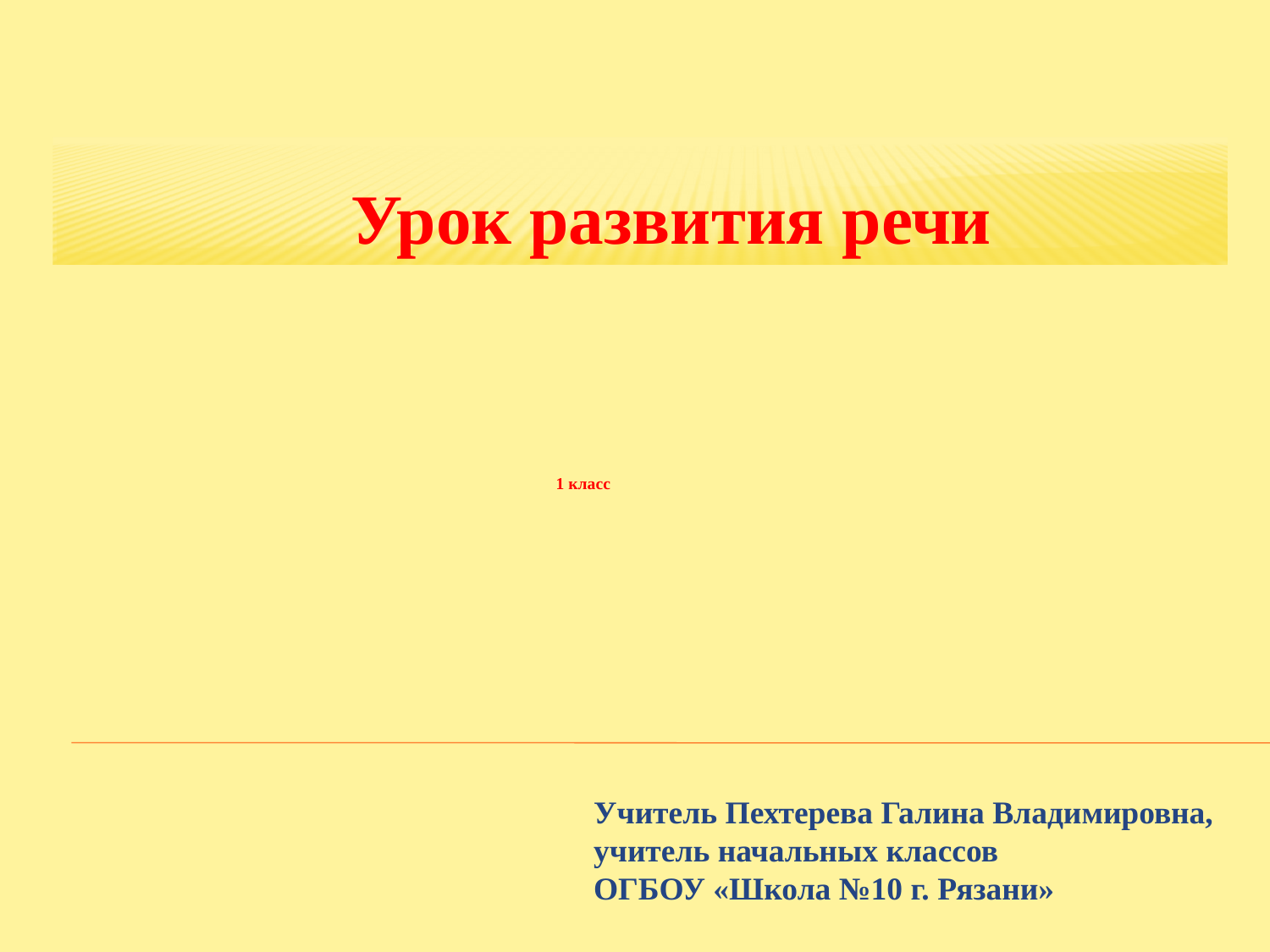

Урок развития речи
# 1 класс
Учитель Пехтерева Галина Владимировна, учитель начальных классов
ОГБОУ «Школа №10 г. Рязани»